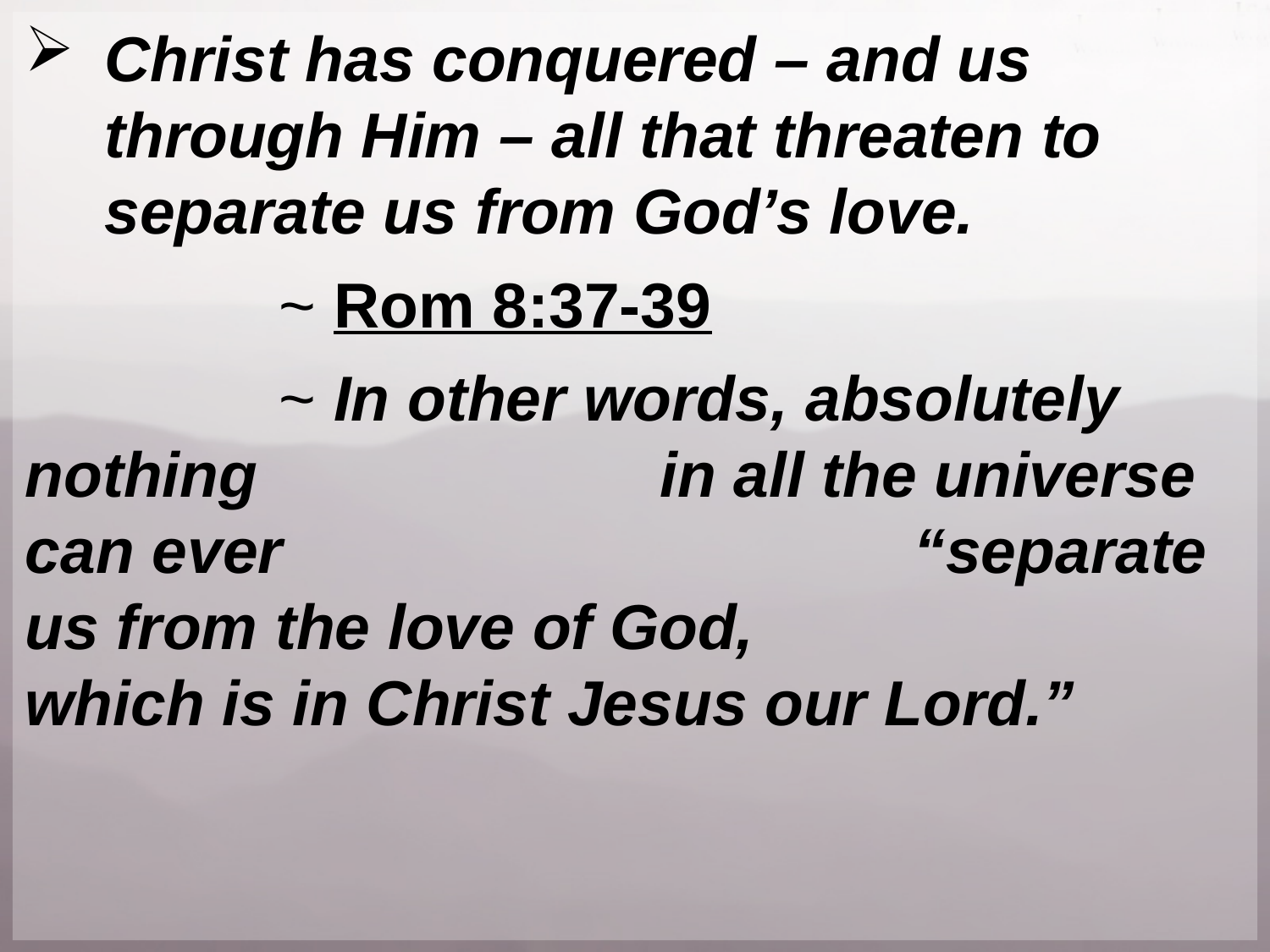

Christ has conquered – and us through Him – all that threaten to separate us from God’s love.
		~ Rom 8:37-39
		~ In other words, absolutely nothing 				in all the universe can ever 					“separate us from the love of God, 				which is in Christ Jesus our Lord.”